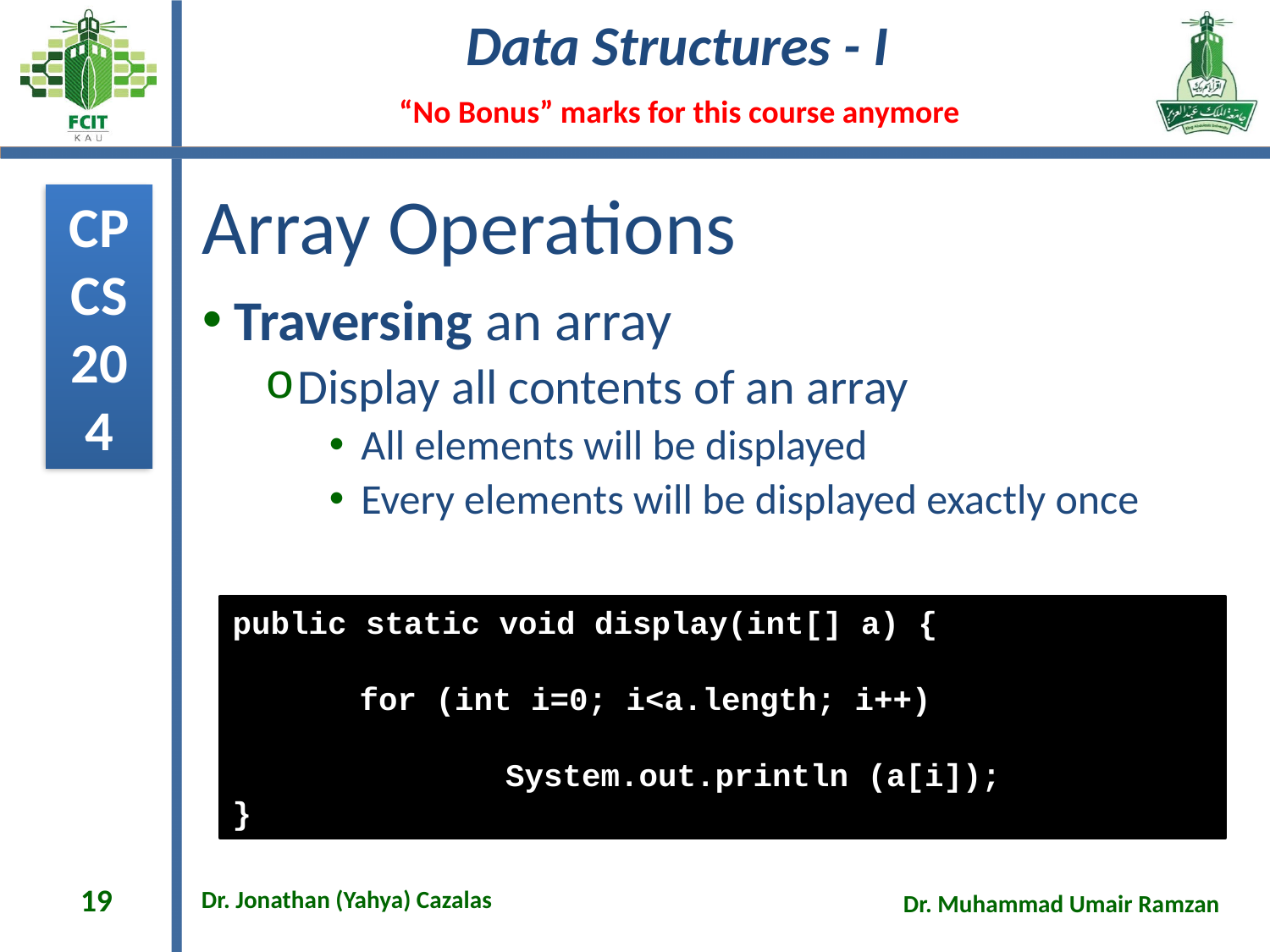

# Array Operations
Traversing an array
Display all contents of an array
All elements will be displayed
Every elements will be displayed exactly once

public static void display(int[] a) {

	for (int i=0; i<a.length; i++)

		 System.out.println (a[i]);
}
19